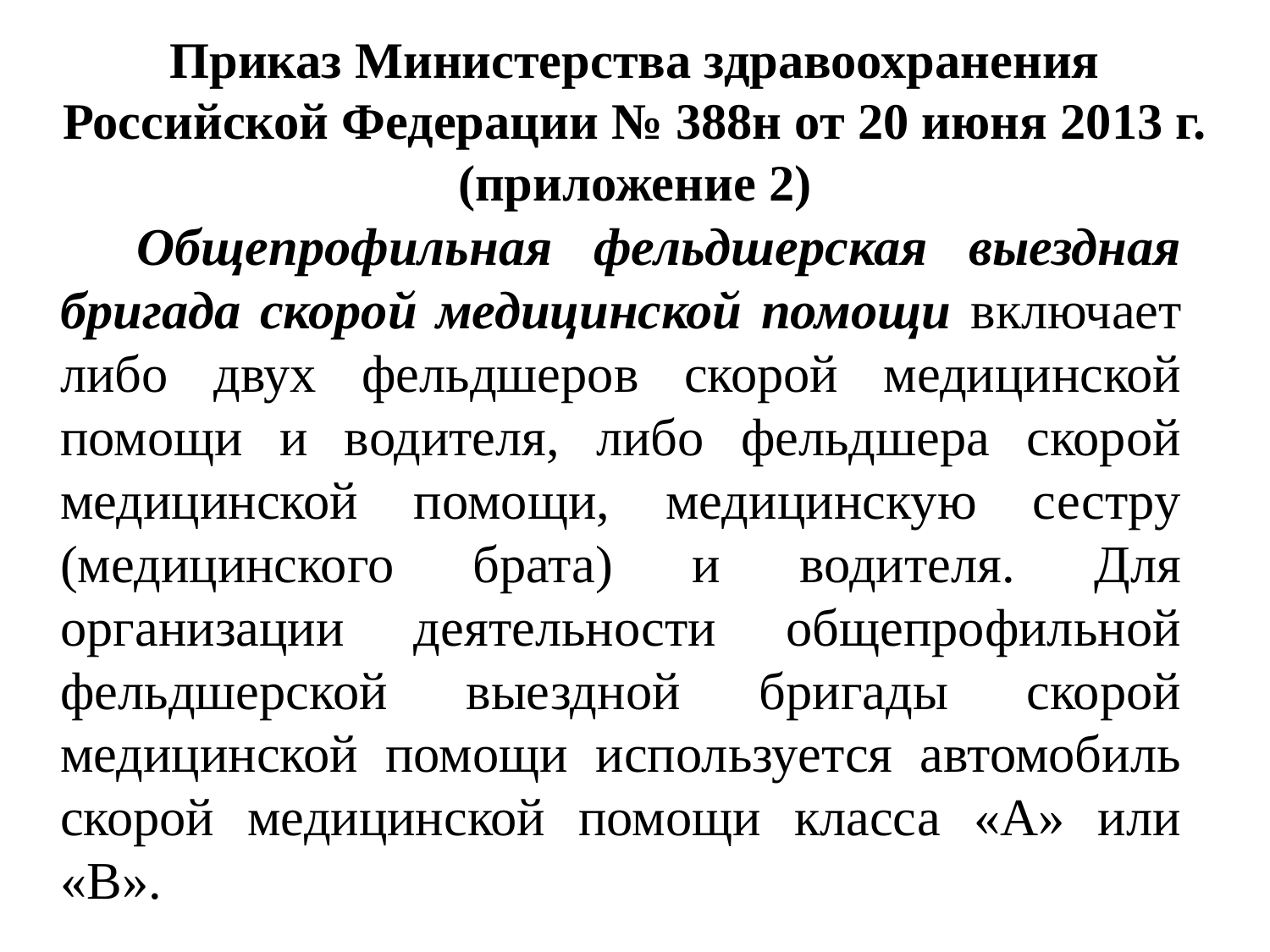

# Приказ Министерства здравоохранения Российской Федерации № 388н от 20 июня 2013 г. (приложение 2)
   Общепрофильная фельдшерская выездная бригада скорой медицинской помощи включает либо двух фельдшеров скорой медицинской помощи и водителя, либо фельдшера скорой медицинской помощи, медицинскую сестру (медицинского брата) и водителя. Для организации деятельности общепрофильной фельдшерской выездной бригады скорой медицинской помощи используется автомобиль скорой медицинской помощи класса «A» или «B».